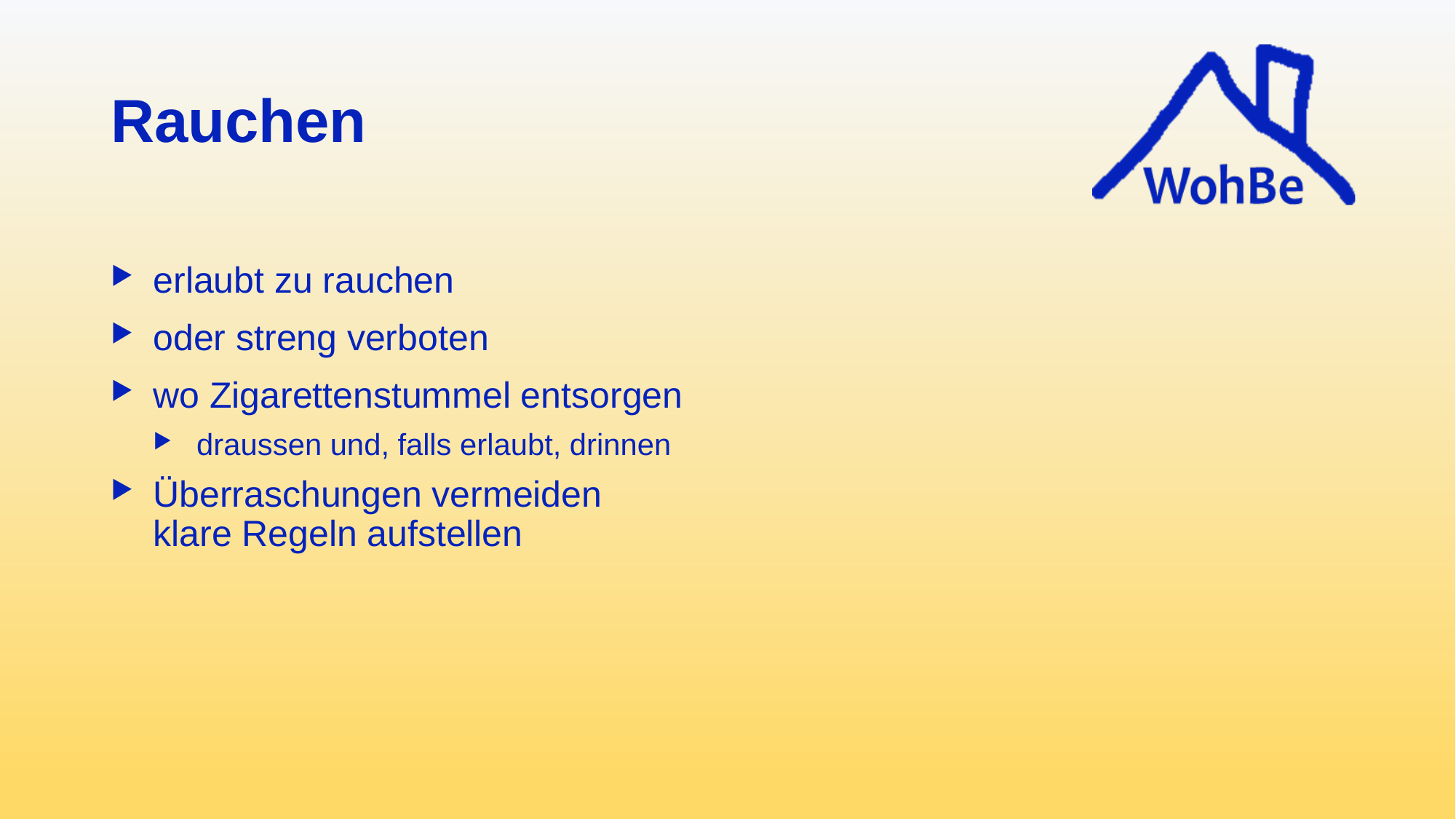

# Rauchen
erlaubt zu rauchen
oder streng verboten
wo Zigarettenstummel entsorgen
draussen und, falls erlaubt, drinnen
Überraschungen vermeiden
klare Regeln aufstellen